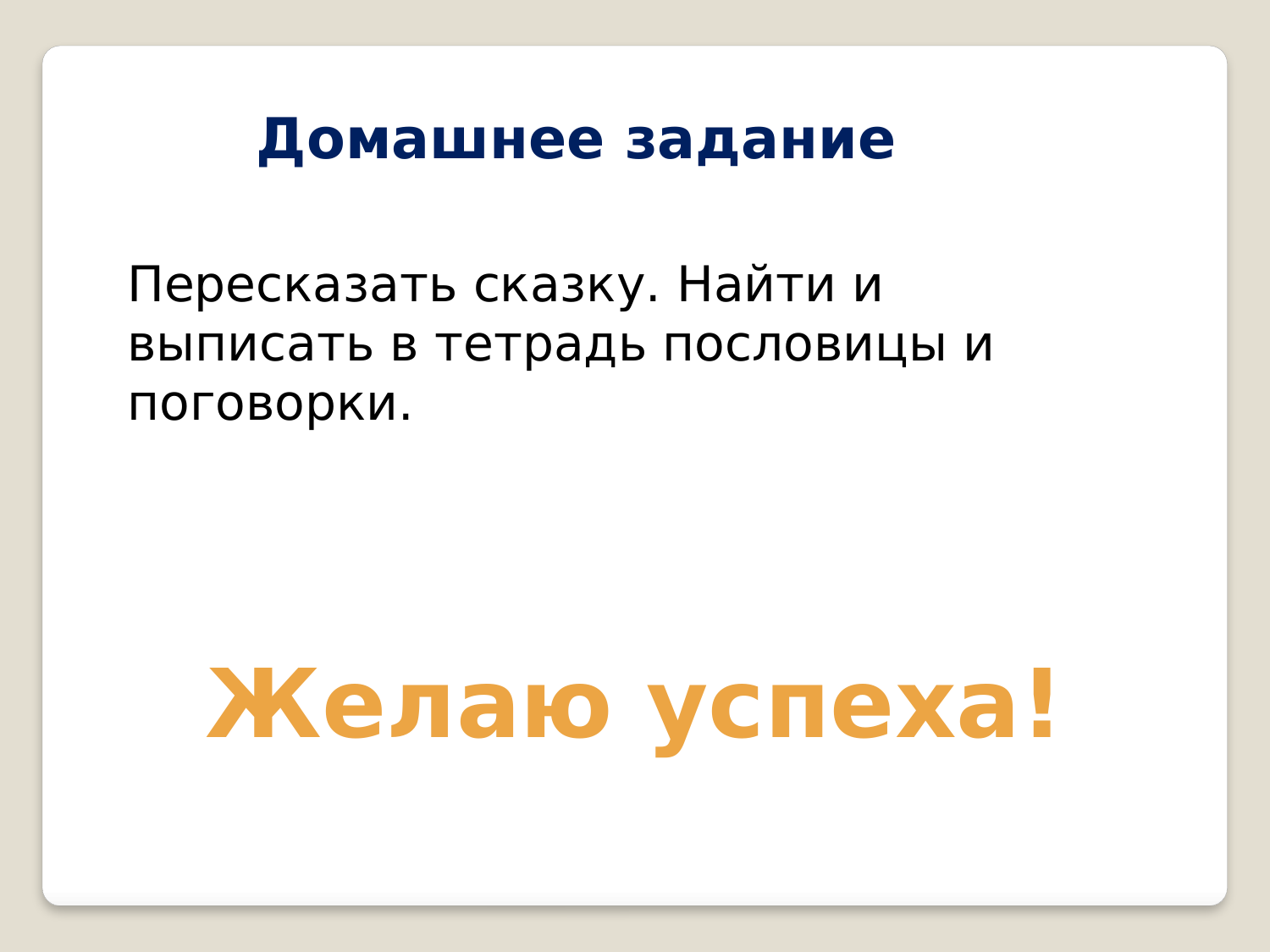

Домашнее задание
Пересказать сказку. Найти и выписать в тетрадь пословицы и поговорки.
Желаю успеха!